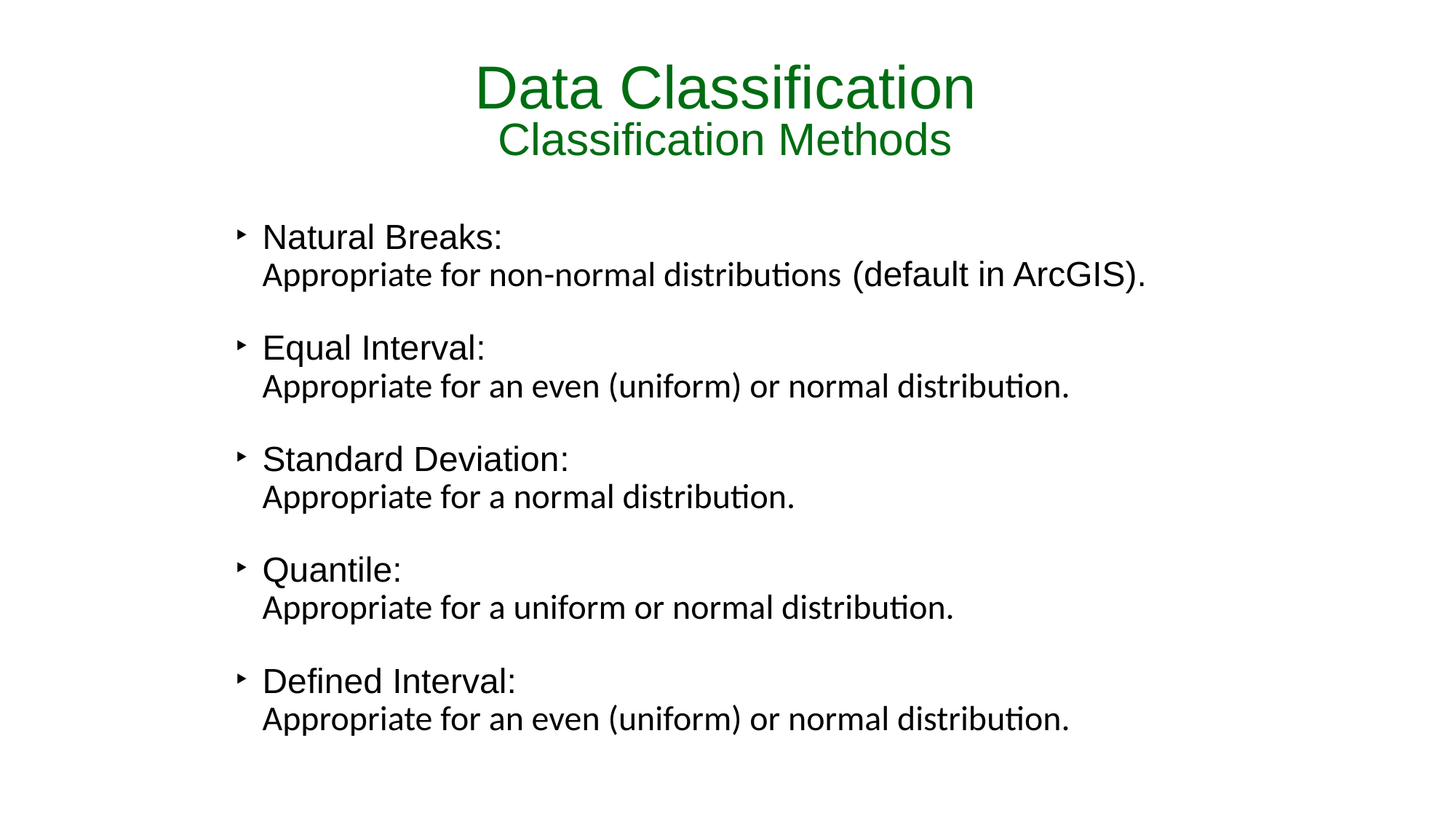

Data Classification
Classification Methods
Natural Breaks:
Appropriate for non-normal distributions (default in ArcGIS).
Equal Interval:
Appropriate for an even (uniform) or normal distribution.
Standard Deviation:
Appropriate for a normal distribution.
Quantile:
Appropriate for a uniform or normal distribution.
Defined Interval:
Appropriate for an even (uniform) or normal distribution.